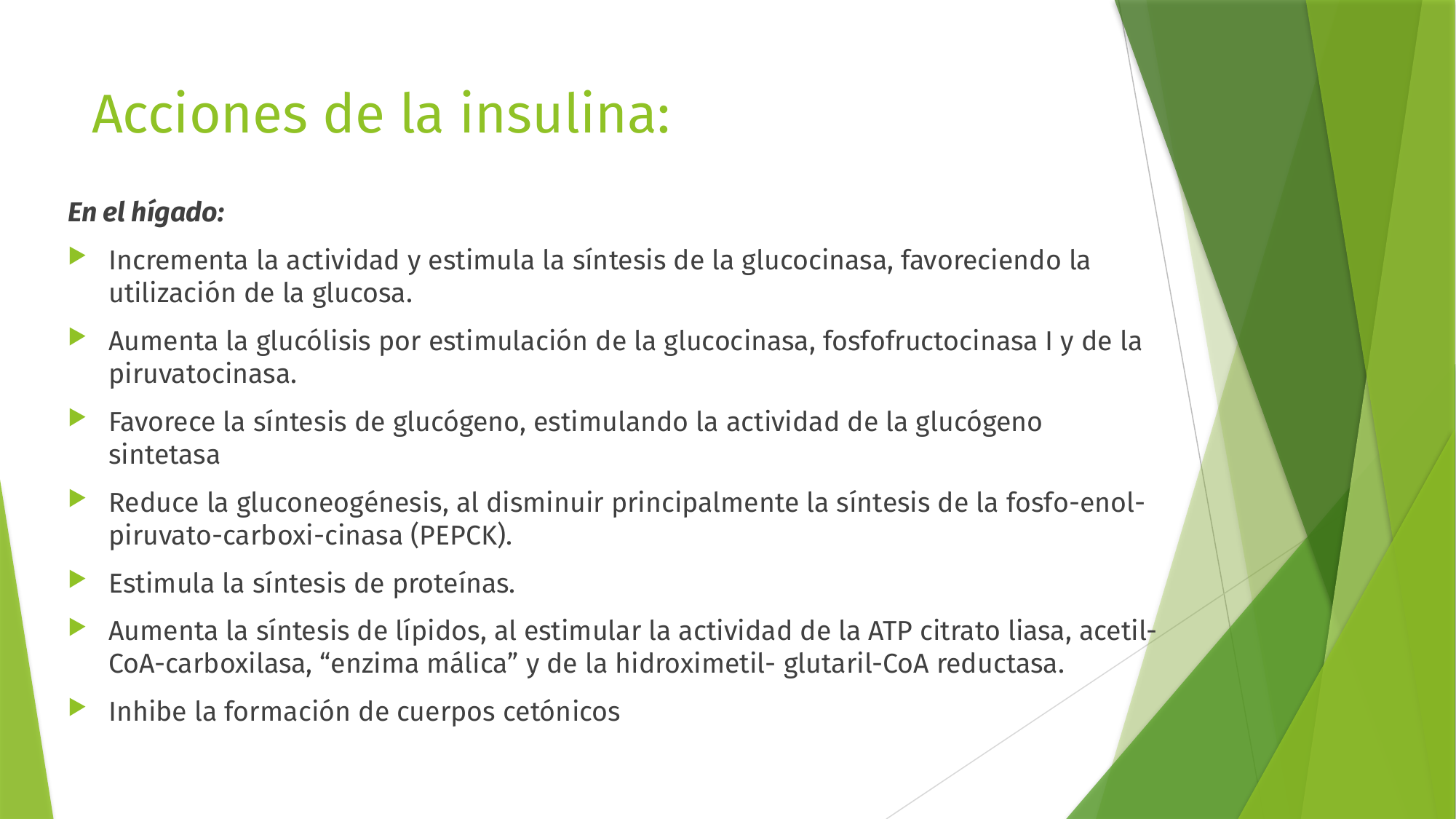

# Acciones de la insulina:
En el hígado:
Incrementa la actividad y estimula la síntesis de la glucocinasa, favoreciendo la utilización de la glucosa.
Aumenta la glucólisis por estimulación de la glucocinasa, fosfofructocinasa I y de la piruvatocinasa.
Favorece la síntesis de glucógeno, estimulando la actividad de la glucógeno sintetasa
Reduce la gluconeogénesis, al disminuir principalmente la síntesis de la fosfo-enol-piruvato-carboxi-cinasa (PEPCK).
Estimula la síntesis de proteínas.
Aumenta la síntesis de lípidos, al estimular la actividad de la ATP citrato liasa, acetil-CoA-carboxilasa, “enzima málica” y de la hidroximetil- glutaril-CoA reductasa.
Inhibe la formación de cuerpos cetónicos